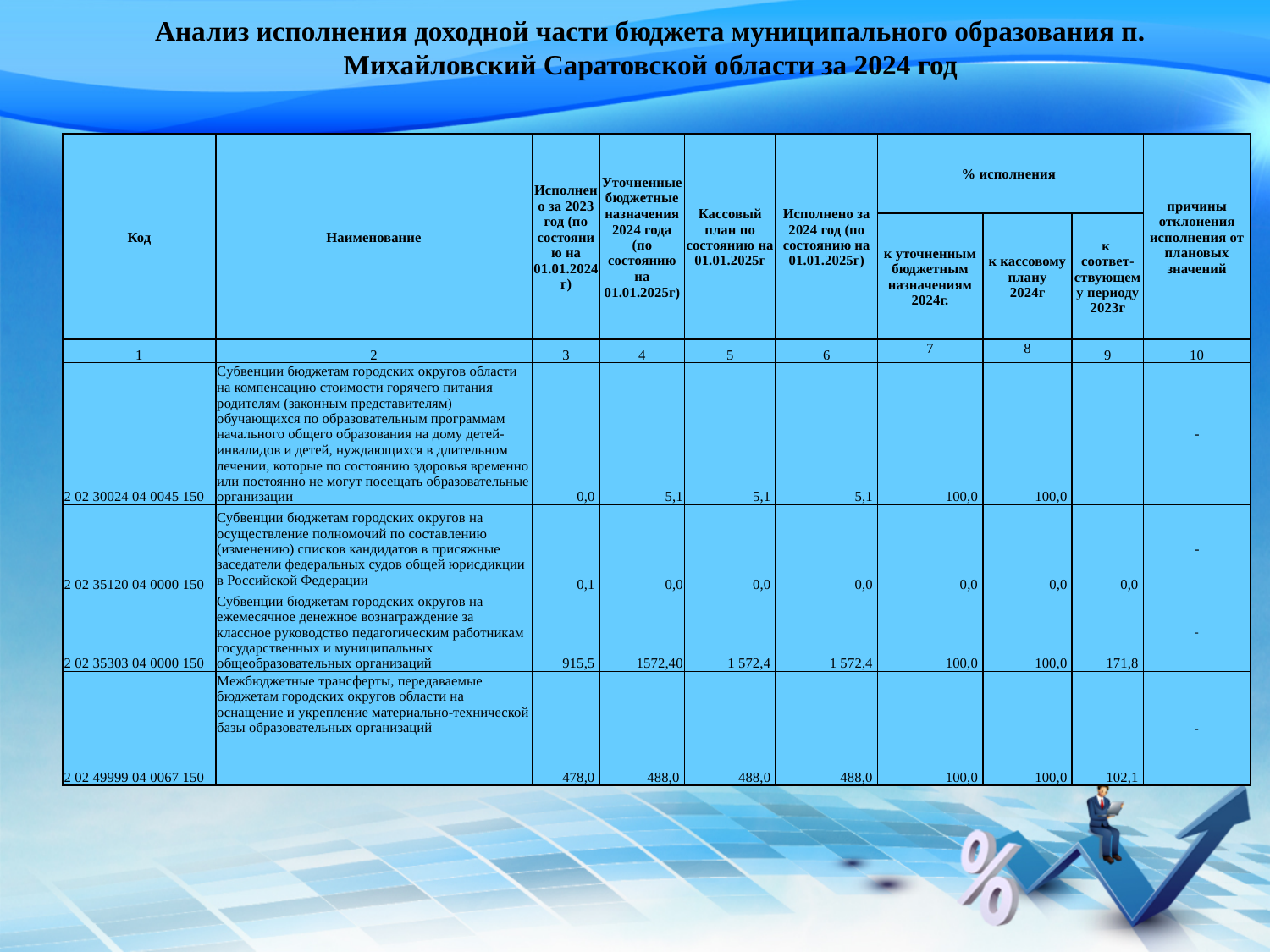

# Анализ исполнения доходной части бюджета муниципального образования п. Михайловский Саратовской области за 2024 год
| Код | Наименование | Исполнено за 2023 год (по состоянию на 01.01.2024г) | Уточненные бюджетные назначения 2024 года (по состоянию на 01.01.2025г) | Кассовый план по состоянию на 01.01.2025г | Исполнено за 2024 год (по состоянию на 01.01.2025г) | % исполнения |  |  | причины отклонения исполнения от плановых значений |
| --- | --- | --- | --- | --- | --- | --- | --- | --- | --- |
|  |  |  |  |  |  | к уточненным бюджетным назначениям 2024г. | к кассовому плану 2024г | к соответ-ствующему периоду 2023г |  |
| 1 | 2 | 3 | 4 | 5 | 6 | 7 | 8 | 9 | 10 |
| 2 02 30024 04 0045 150 | Cубвенции бюджетам городских округов области на компенсацию стоимости горячего питания родителям (законным представителям) обучающихся по образовательным программам начального общего образования на дому детей-инвалидов и детей, нуждающихся в длительном лечении, которые по состоянию здоровья временно или постоянно не могут посещать образовательные организации | 0,0 | 5,1 | 5,1 | 5,1 | 100,0 | 100,0 |  | - |
| 2 02 35120 04 0000 150 | Субвенции бюджетам городских округов на осуществление полномочий по составлению (изменению) списков кандидатов в присяжные заседатели федеральных судов общей юрисдикции в Российской Федерации | 0,1 | 0,0 | 0,0 | 0,0 | 0,0 | 0,0 | 0,0 | - |
| 2 02 35303 04 0000 150 | Субвенции бюджетам городских округов на ежемесячное денежное вознаграждение за классное руководство педагогическим работникам государственных и муниципальных общеобразовательных организаций | 915,5 | 1572,40 | 1 572,4 | 1 572,4 | 100,0 | 100,0 | 171,8 | - |
| 2 02 49999 04 0067 150 | Межбюджетные трансферты, передаваемые бюджетам городских округов области на оснащение и укрепление материально-технической базы образовательных организаций | 478,0 | 488,0 | 488,0 | 488,0 | 100,0 | 100,0 | 102,1 | - |